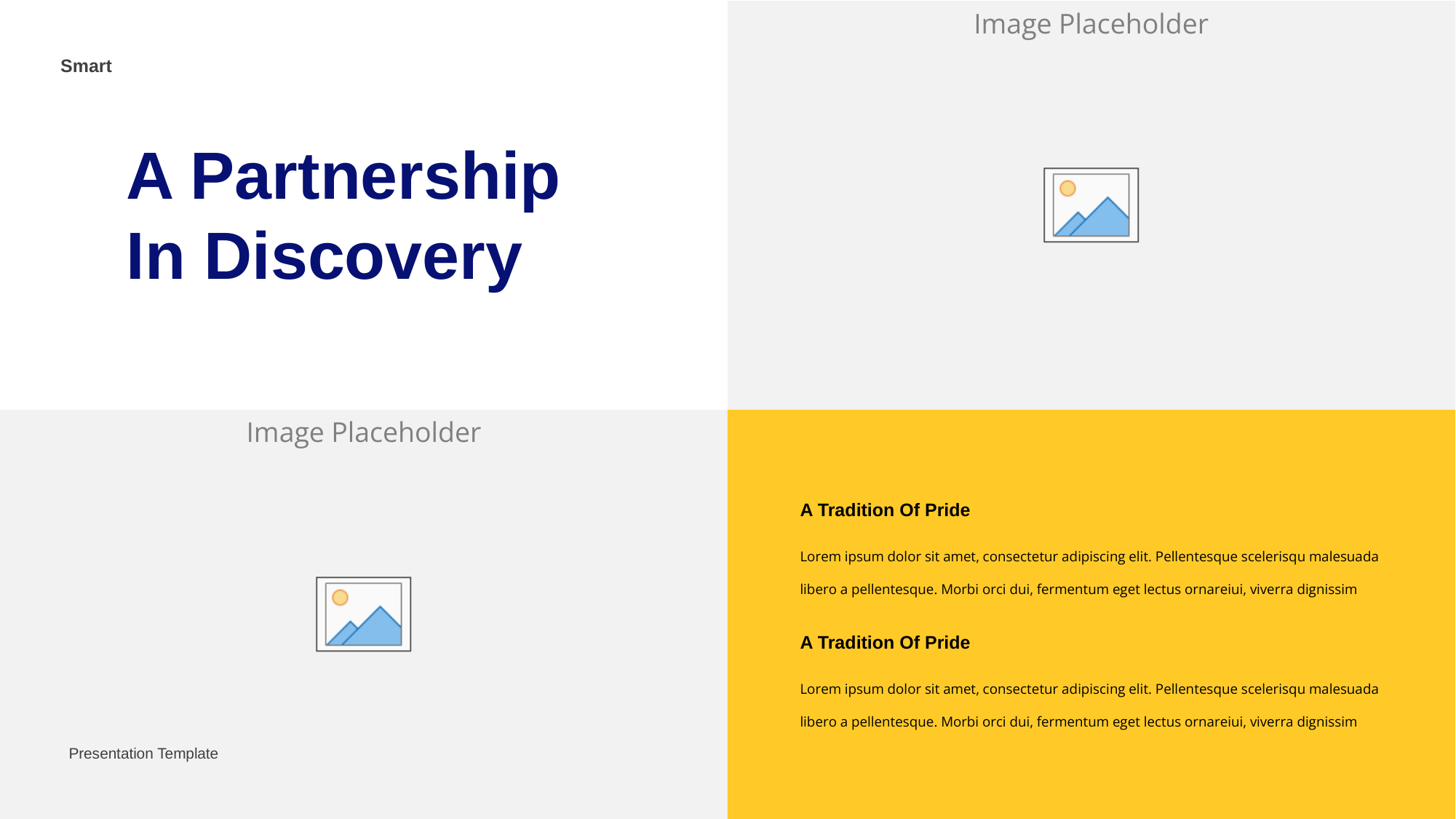

Smart
A Partnership In Discovery

A Tradition Of Pride
Lorem ipsum dolor sit amet, consectetur adipiscing elit. Pellentesque scelerisqu malesuada libero a pellentesque. Morbi orci dui, fermentum eget lectus ornareiui, viverra dignissim
A Tradition Of Pride
Lorem ipsum dolor sit amet, consectetur adipiscing elit. Pellentesque scelerisqu malesuada libero a pellentesque. Morbi orci dui, fermentum eget lectus ornareiui, viverra dignissim
Presentation Template